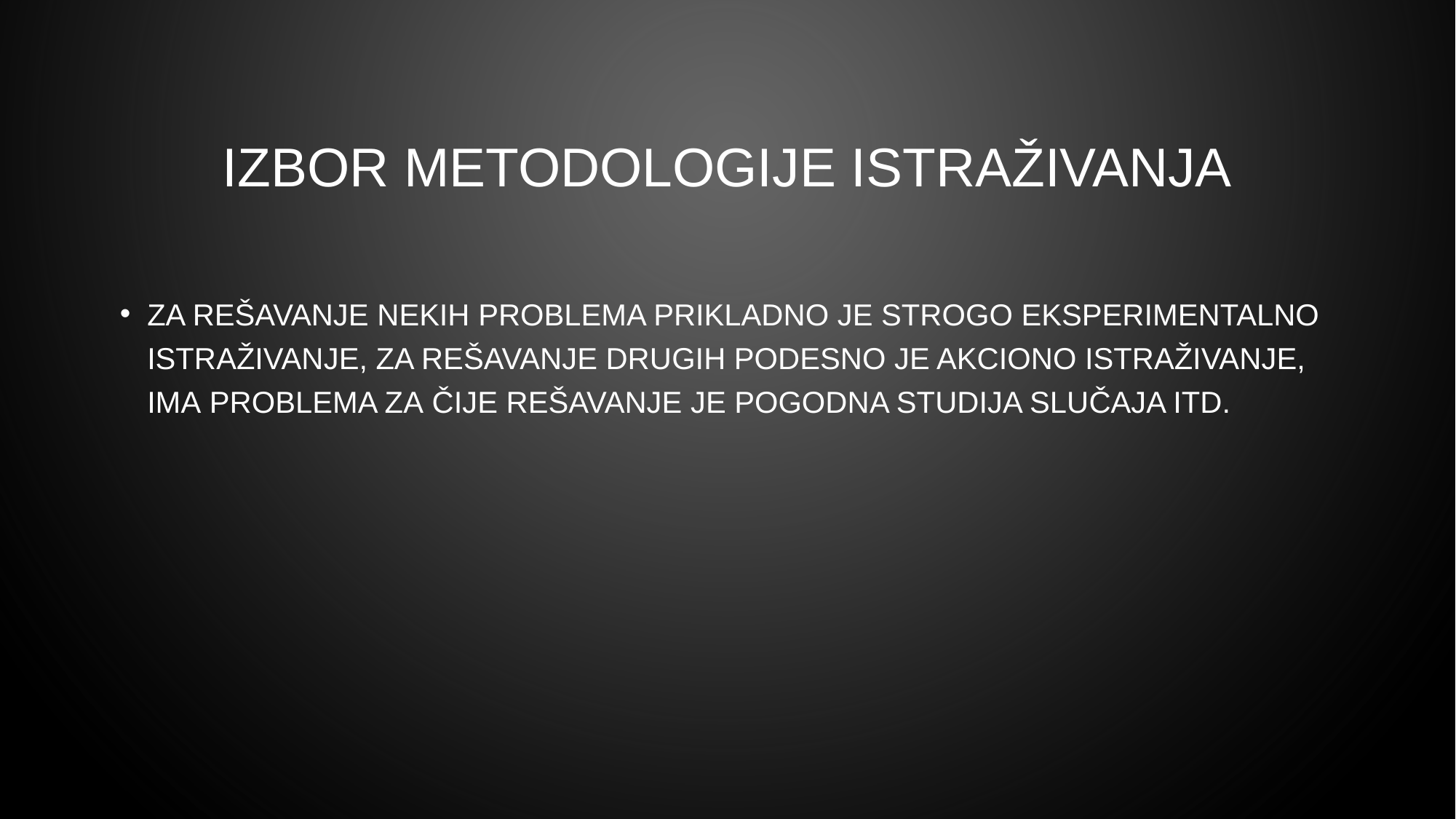

# IZBOR METODOLOGIJE ISTRAŽIVANJA
Za rešavanje nekih problema prikladno je strogo eksperimentalno istraživanje, za rešavanje drugih podesno je akciono istraživanje, ima problema za čije rešavanje je pogodna studija slučaja itd.